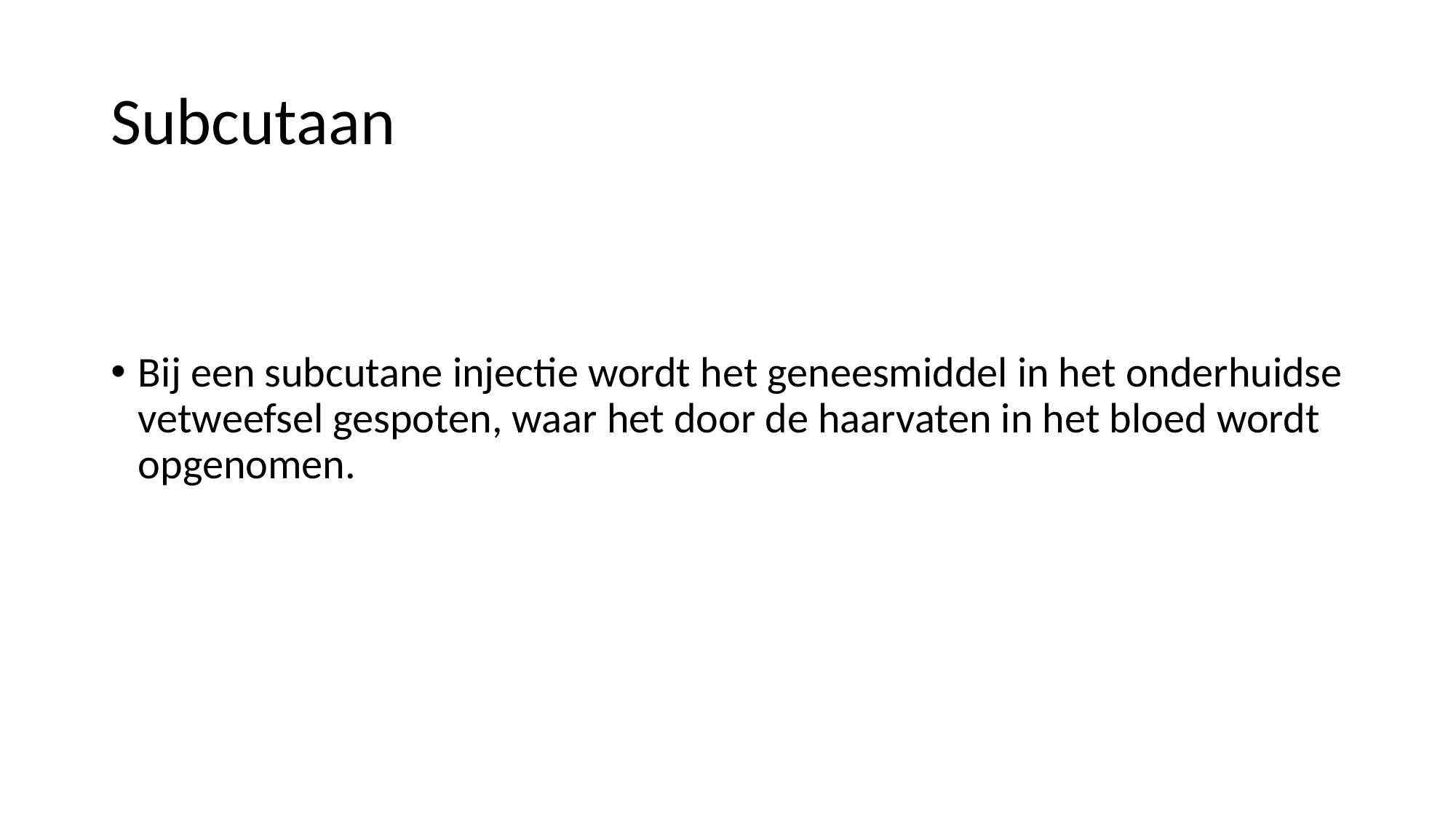

# Subcutaan

Bij een subcutane injectie wordt het geneesmiddel in het onderhuidse vetweefsel gespoten, waar het door de haarvaten in het bloed wordt opgenomen.